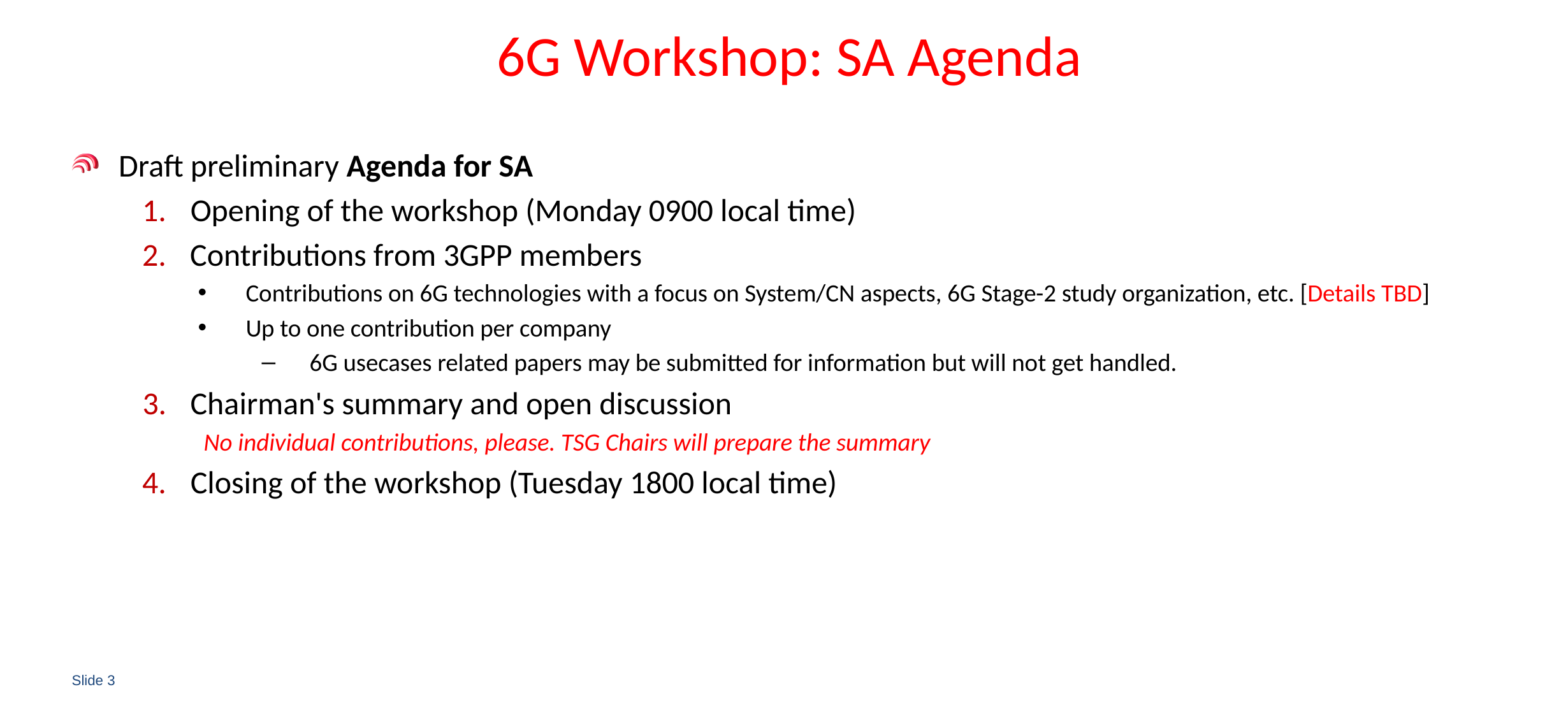

# 6G Workshop: SA Agenda
Draft preliminary Agenda for SA
Opening of the workshop (Monday 0900 local time)
Contributions from 3GPP members
Contributions on 6G technologies with a focus on System/CN aspects, 6G Stage-2 study organization, etc. [Details TBD]
Up to one contribution per company
6G usecases related papers may be submitted for information but will not get handled.
Chairman's summary and open discussion
 No individual contributions, please. TSG Chairs will prepare the summary
Closing of the workshop (Tuesday 1800 local time)